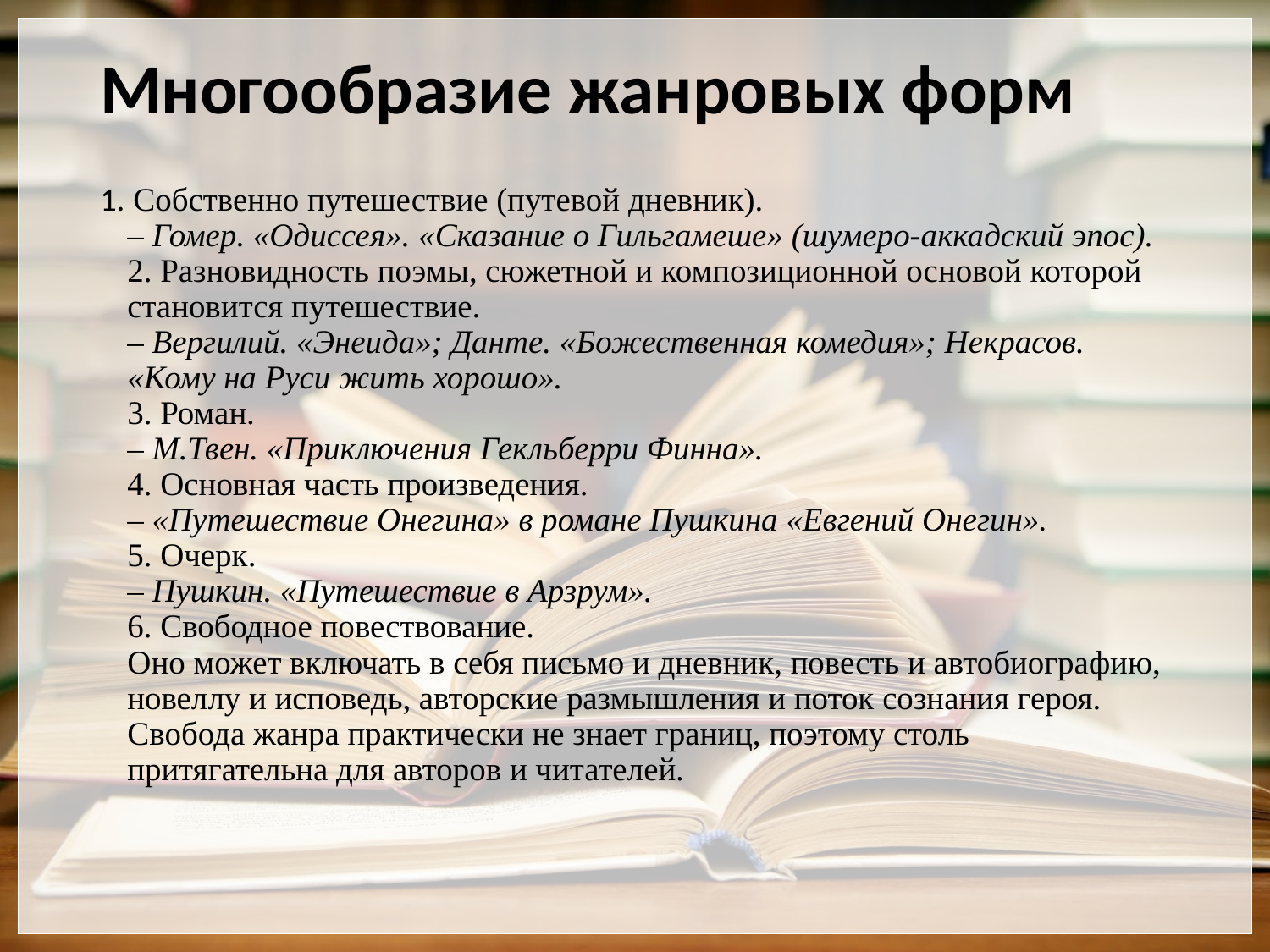

# Многообразие жанровых форм
1. Собственно путешествие (путевой дневник).
– Гомер. «Одиссея». «Сказание о Гильгамеше» (шумеро-аккадский эпос).
2. Разновидность поэмы, сюжетной и композиционной основой которой становится путешествие.
– Вергилий. «Энеида»; Данте. «Божественная комедия»; Некрасов. «Кому на Руси жить хорошо».
3. Роман.
– М.Твен. «Приключения Гекльберри Финна».
4. Основная часть произведения.
– «Путешествие Онегина» в романе Пушкина «Евгений Онегин».
5. Очерк.
– Пушкин. «Путешествие в Арзрум».
6. Свободное повествование.
Оно может включать в себя письмо и дневник, повесть и автобиографию, новеллу и исповедь, авторские размышления и поток сознания героя.
Свобода жанра практически не знает границ, поэтому столь притягательна для авторов и читателей.